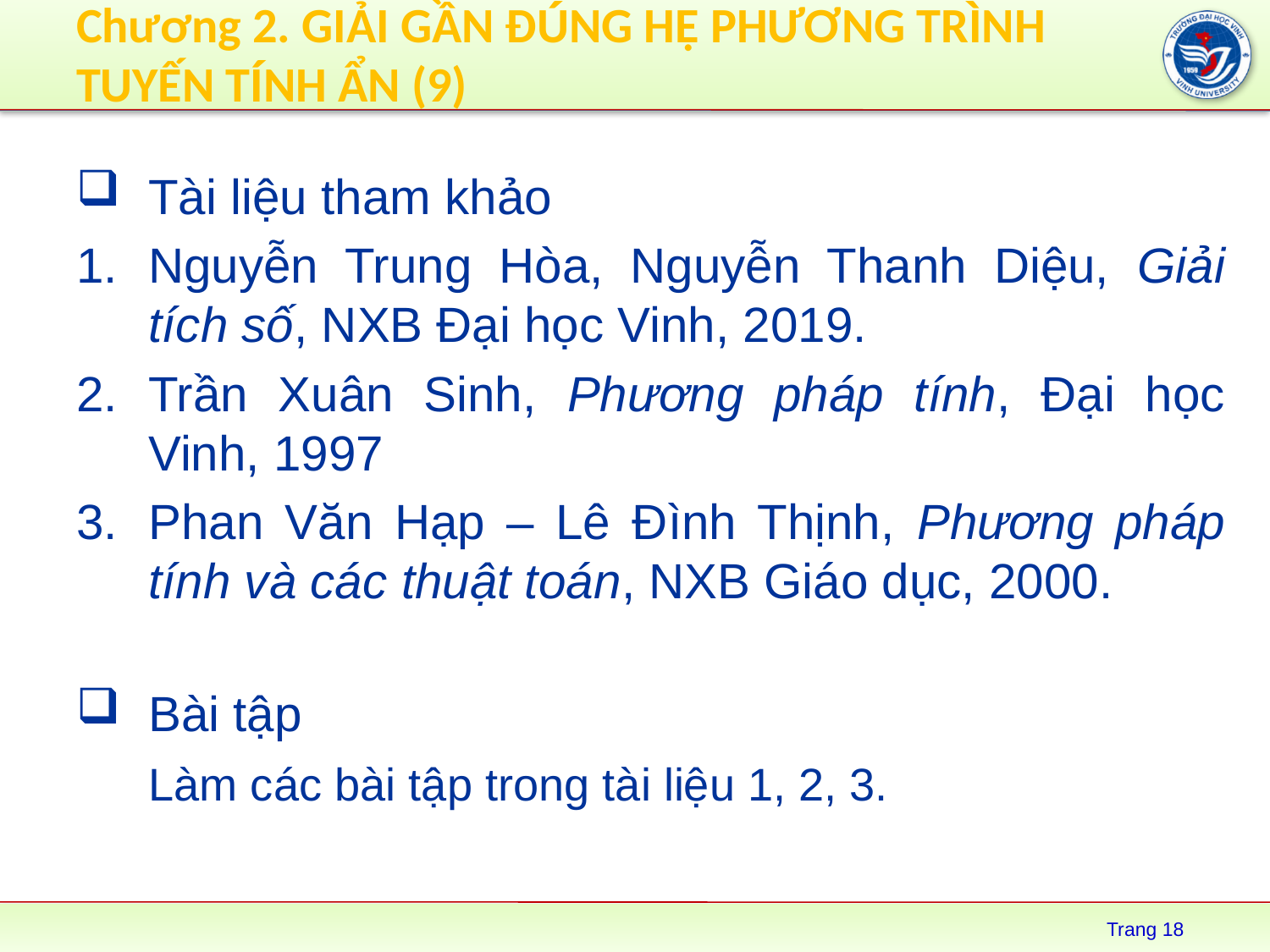

Chương 2. GIẢI GẦN ĐÚNG HỆ PHƯƠNG TRÌNH TUYẾN TÍNH ẨN (9)
Tài liệu tham khảo
Nguyễn Trung Hòa, Nguyễn Thanh Diệu, Giải tích số, NXB Đại học Vinh, 2019.
Trần Xuân Sinh, Phương pháp tính, Đại học Vinh, 1997
Phan Văn Hạp – Lê Đình Thịnh, Phương pháp tính và các thuật toán, NXB Giáo dục, 2000.

Bài tập
	Làm các bài tập trong tài liệu 1, 2, 3.